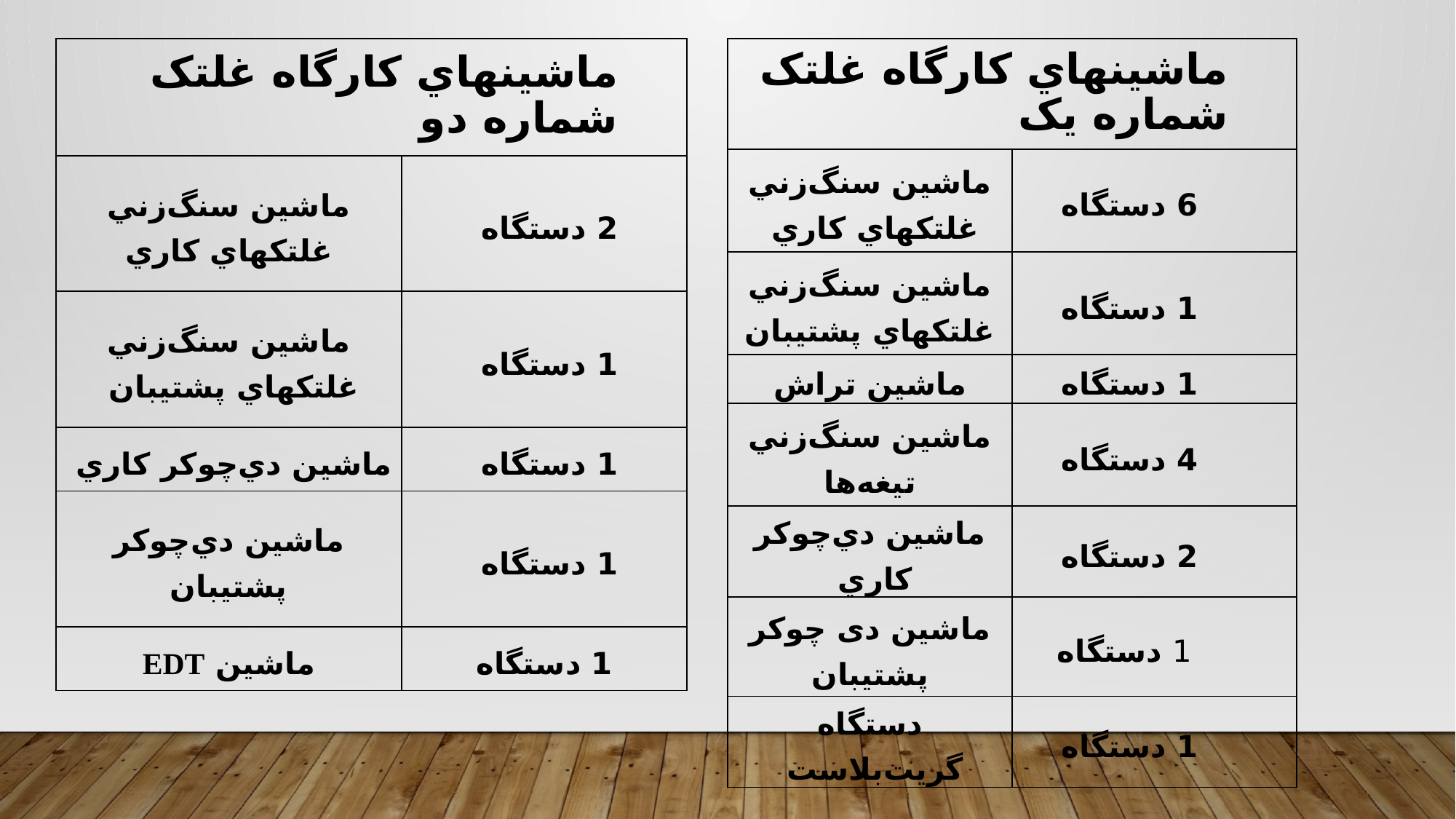

| ماشينهاي کارگاه غلتک شماره دو |  |
| --- | --- |
| ماشين سنگ‌زني غلتکهاي کاري | 2 دستگاه |
| ماشين سنگ‌زني غلتکهاي پشتيبان | 1 دستگاه |
| ماشين دي‌چوکر کاري | 1 دستگاه |
| ماشين دي‌چوکر پشتيبان | 1 دستگاه |
| ماشين EDT | 1 دستگاه |
| ماشينهاي کارگاه غلتک شماره يک |  |
| --- | --- |
| ماشين سنگ‌زني غلتکهاي کاري | 6 دستگاه |
| ماشين سنگ‌زني غلتکهاي پشتيبان | 1 دستگاه |
| ماشين تراش | 1 دستگاه |
| ماشين سنگ‌زني تيغه‌ها | 4 دستگاه |
| ماشين دي‌چوکر کاري | 2 دستگاه |
| ماشین دی چوکر پشتیبان | 1 دستگاه |
| دستگاه گريت‌بلاست | 1 دستگاه |